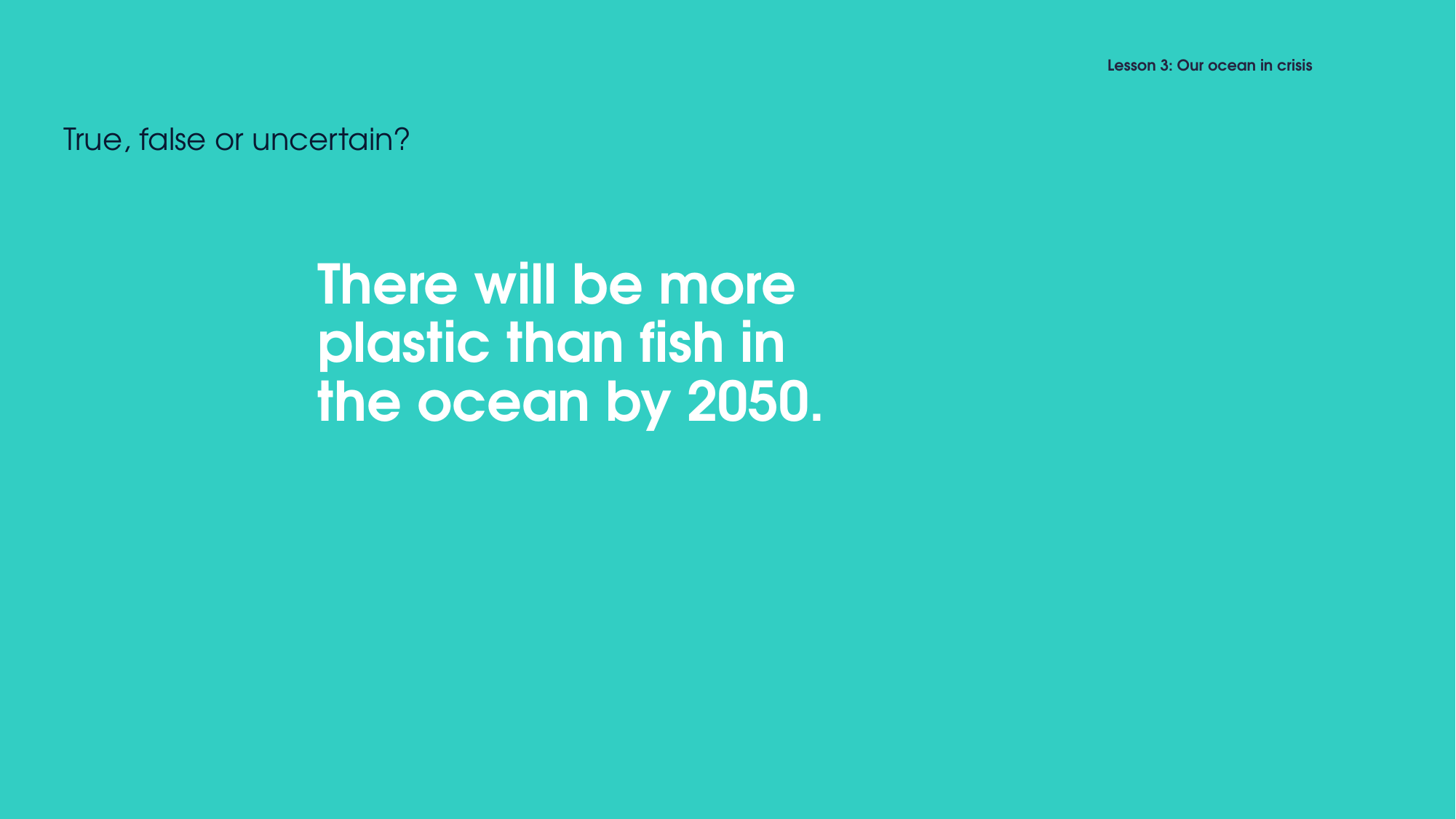

# Lesson 3: Our ocean in crisis
True, false or uncertain?

There will be more plastic than fish in the ocean by 2050.